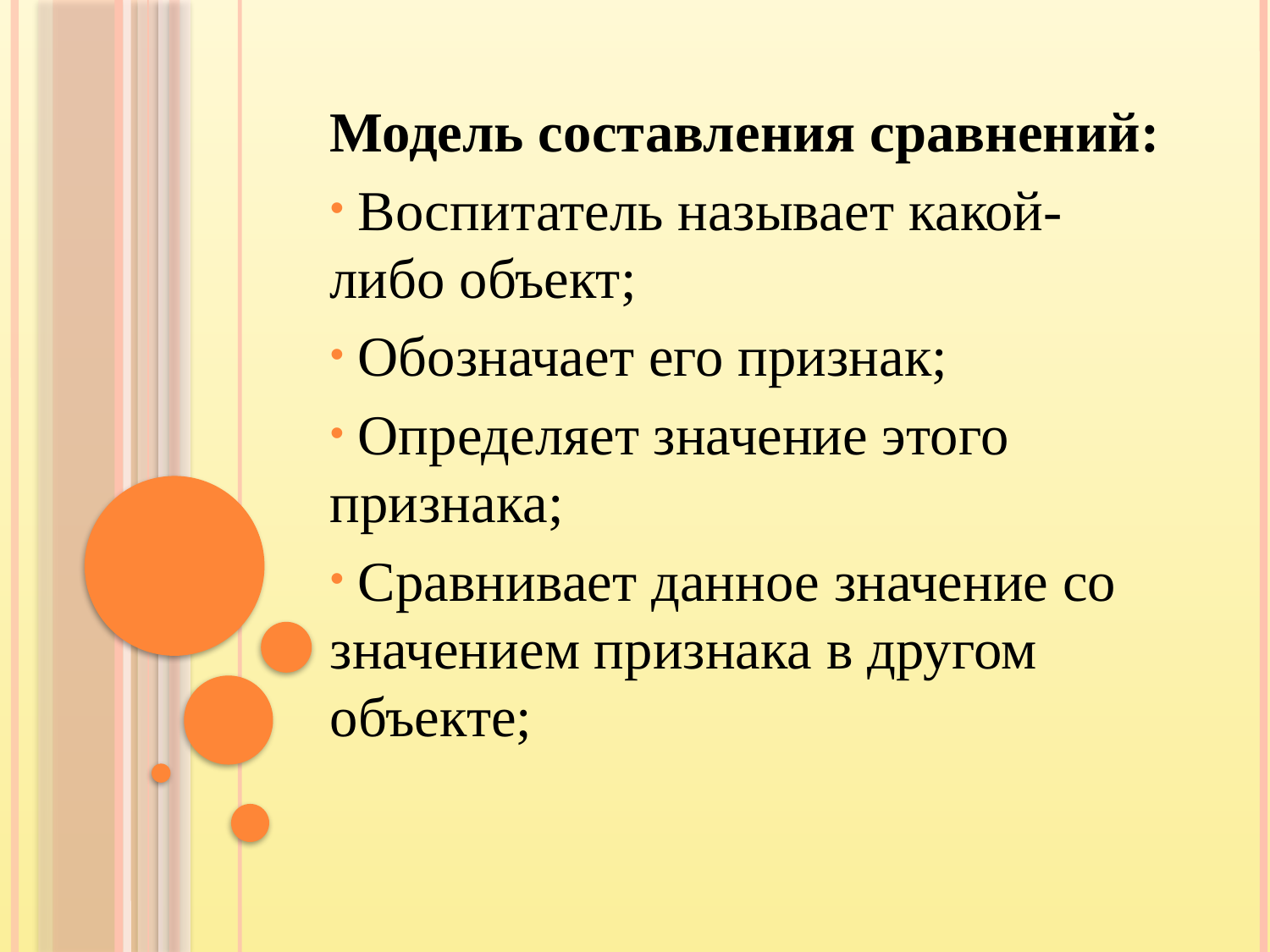

Модель составления сравнений:
 Воспитатель называет какой-либо объект;
 Обозначает его признак;
 Определяет значение этого признака;
 Сравнивает данное значение со значением признака в другом объекте;

#